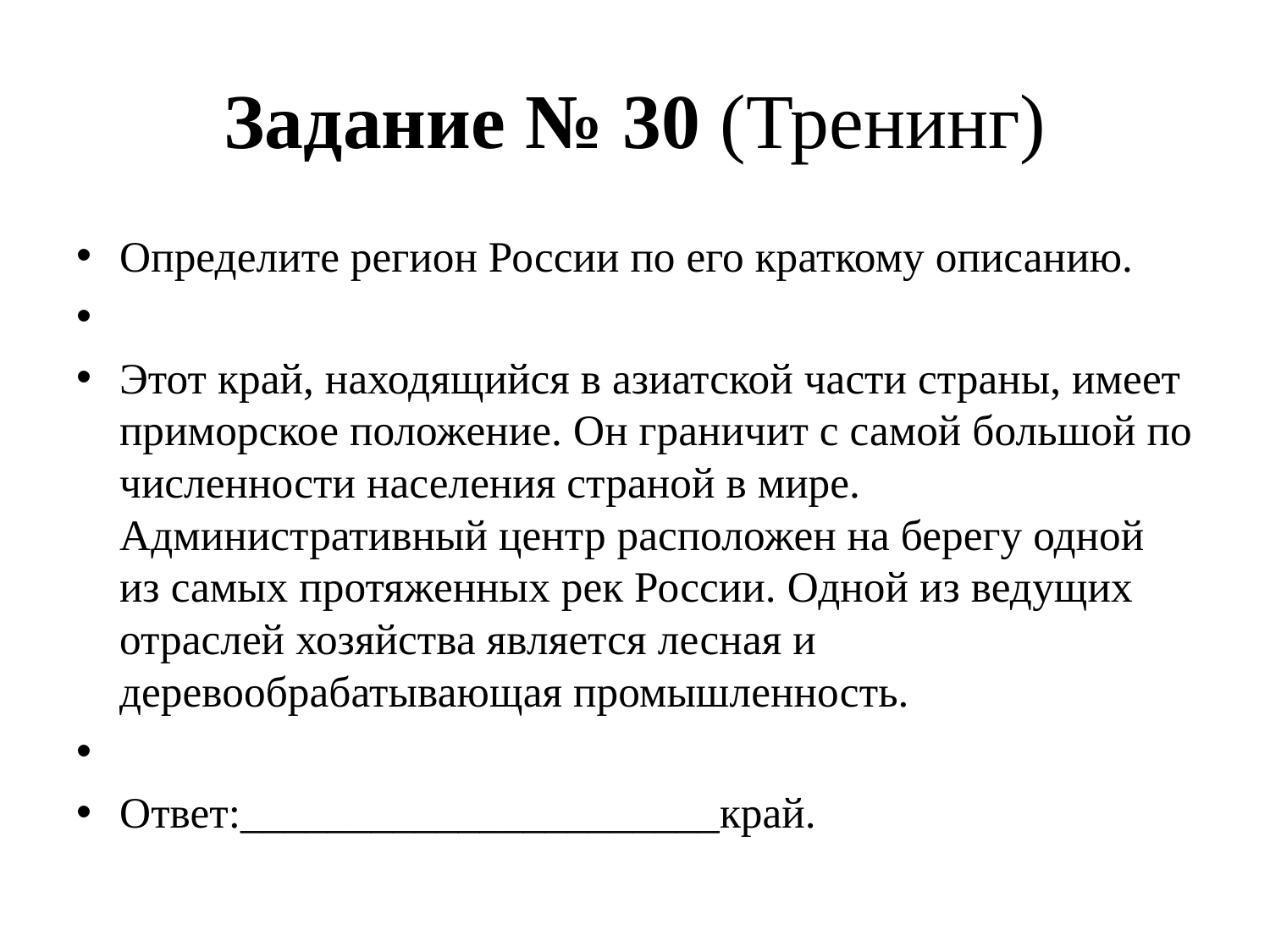

# Задание № 30 (Тренинг)
Определите регион России по его краткому описанию.

Этот край, находящийся в азиатской части страны, имеет приморское положение. Он граничит с самой большой по численности населения страной в мире. Административный центр расположен на берегу одной из самых протяженных рек России. Одной из ведущих отраслей хозяйства является лесная и деревообрабатывающая промышленность.

Ответ:______________________край.